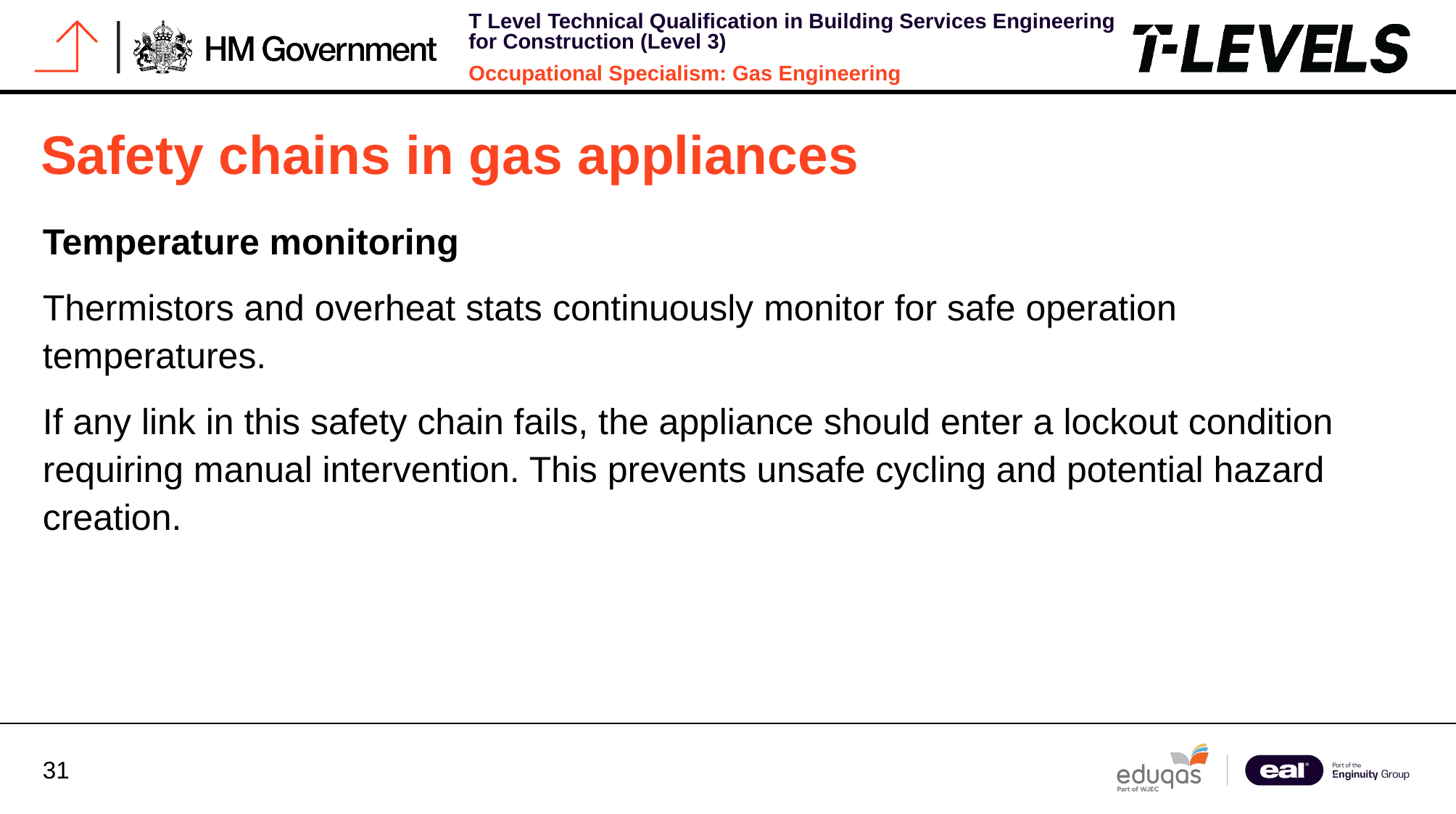

# Safety chains in gas appliances
Temperature monitoring
Thermistors and overheat stats continuously monitor for safe operation temperatures.
If any link in this safety chain fails, the appliance should enter a lockout condition requiring manual intervention. This prevents unsafe cycling and potential hazard creation.